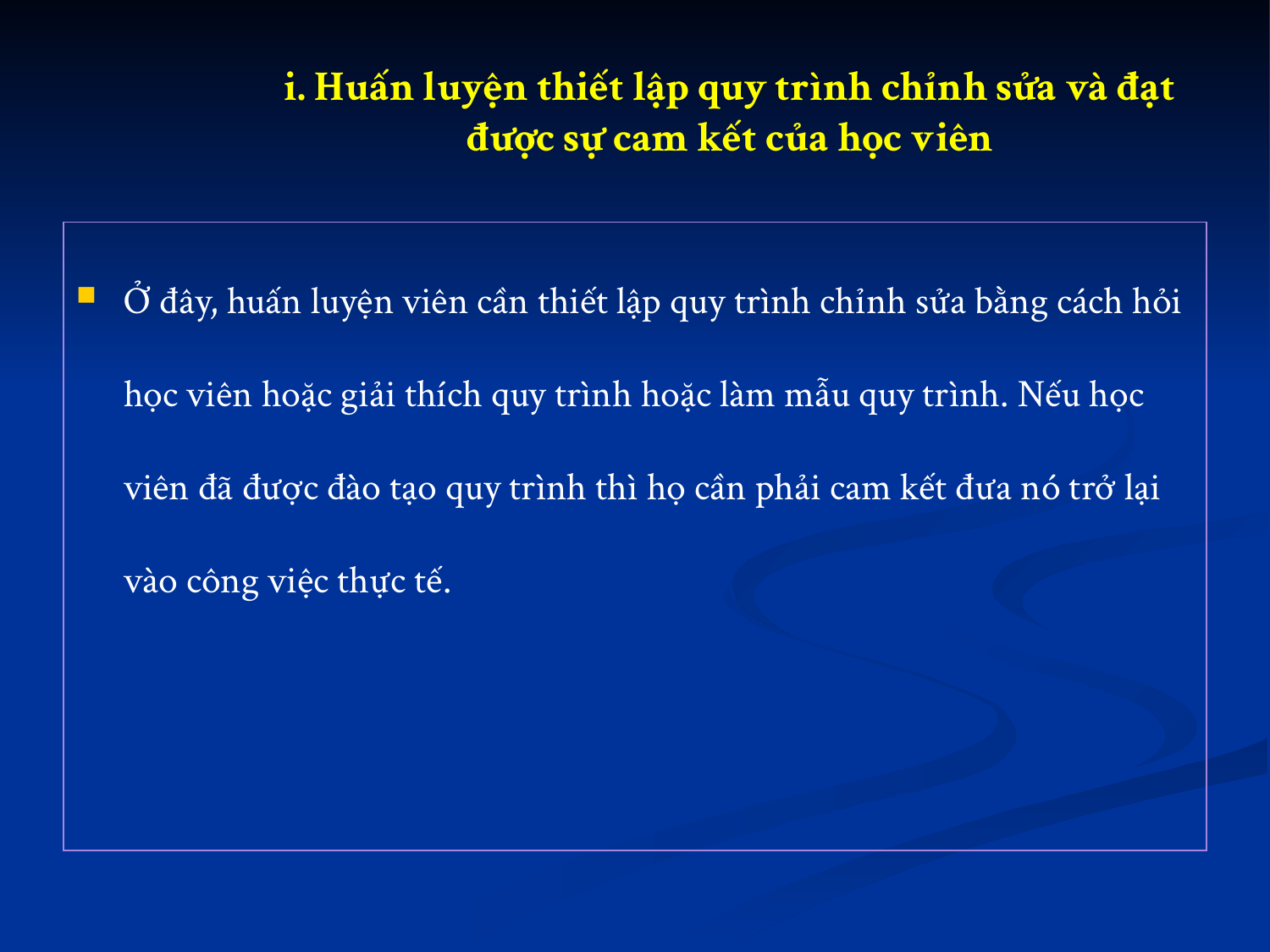

# i. Huấn luyện thiết lập quy trình chỉnh sửa và đạt được sự cam kết của học viên
Ở đây, huấn luyện viên cần thiết lập quy trình chỉnh sửa bằng cách hỏi học viên hoặc giải thích quy trình hoặc làm mẫu quy trình. Nếu học viên đã được đào tạo quy trình thì họ cần phải cam kết đưa nó trở lại vào công việc thực tế.